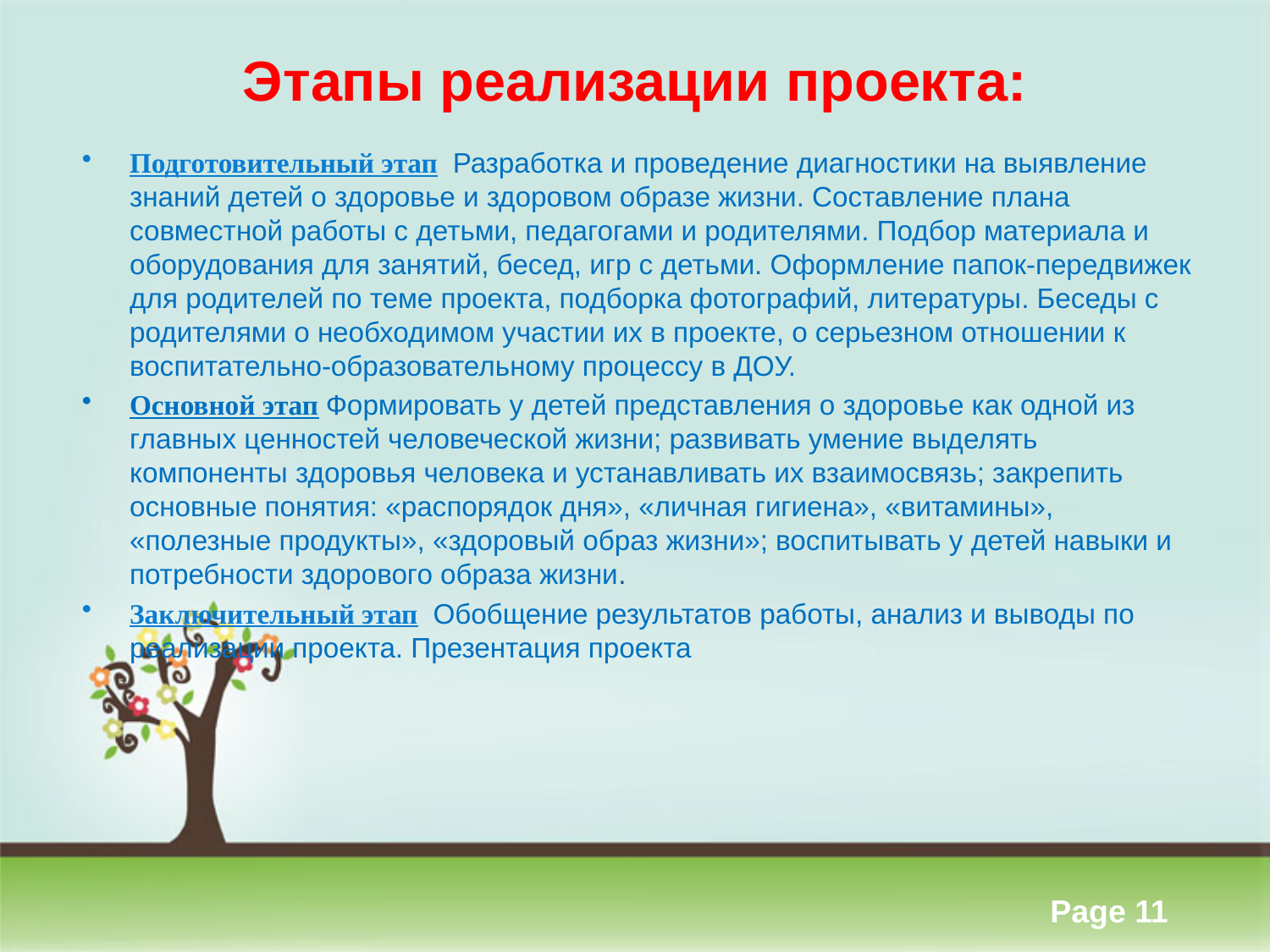

# Этапы реализации проекта:
Подготовительный этап  Разработка и проведение диагностики на выявление знаний детей о здоровье и здоровом образе жизни. Составление плана совместной работы с детьми, педагогами и родителями. Подбор материала и оборудования для занятий, бесед, игр с детьми. Оформление папок-передвижек для родителей по теме проекта, подборка фотографий, литературы. Беседы с родителями о необходимом участии их в проекте, о серьезном отношении к воспитательно-образовательному процессу в ДОУ.
Основной этап Формировать у детей представления о здоровье как одной из главных ценностей человеческой жизни; развивать умение выделять компоненты здоровья человека и устанавливать их взаимосвязь; закрепить основные понятия: «распорядок дня», «личная гигиена», «витамины», «полезные продукты», «здоровый образ жизни»; воспитывать у детей навыки и потребности здорового образа жизни.
Заключительный этап  Обобщение результатов работы, анализ и выводы по реализации проекта. Презентация проекта